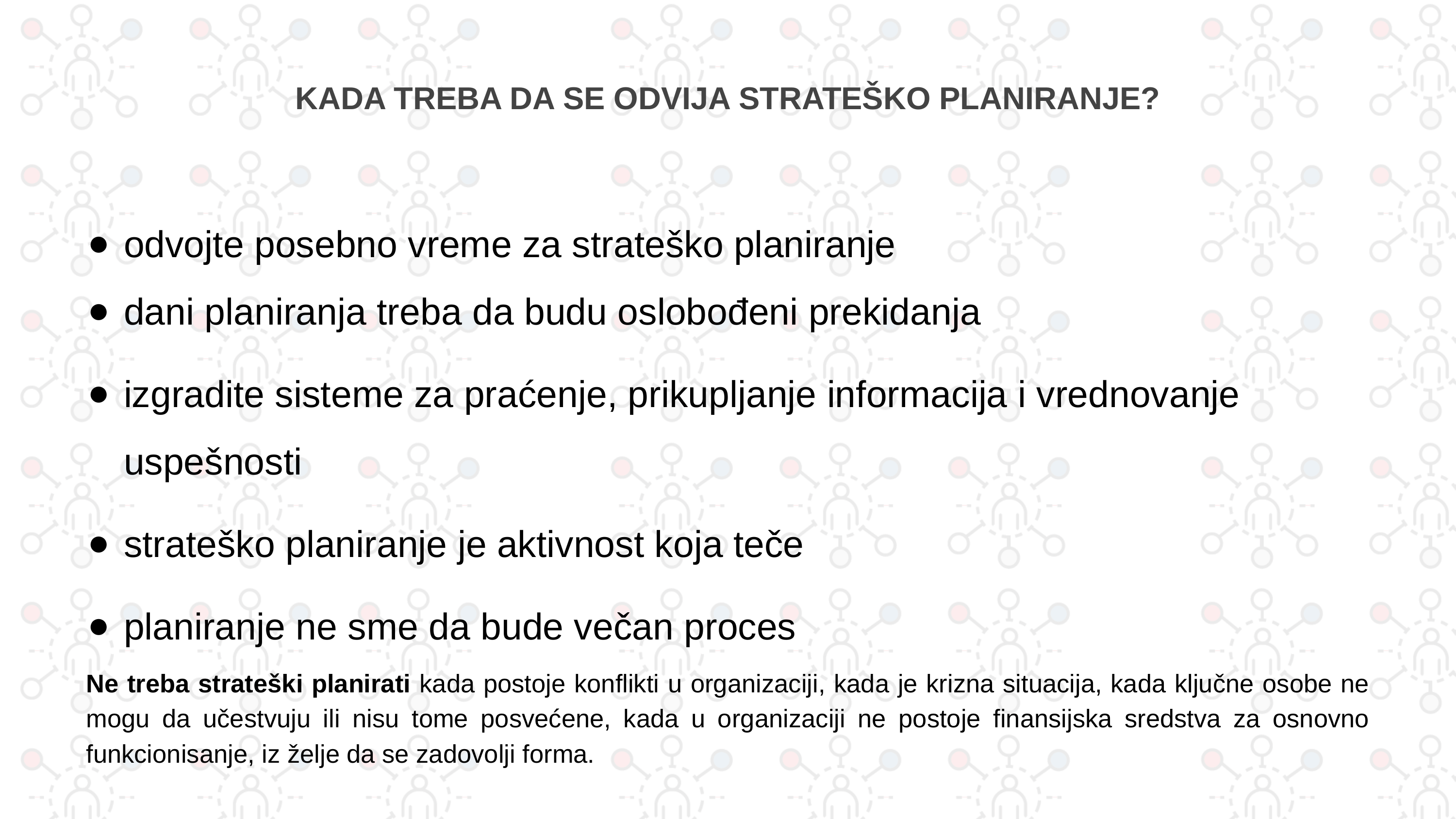

# KADA TREBA DA SE ODVIJA STRATEŠKO PLANIRANJE?
odvojte posebno vreme za strateško planiranje
dani planiranja treba da budu oslobođeni prekidanja
izgradite sisteme za praćenje, prikupljanje informacija i vrednovanje uspešnosti
strateško planiranje je aktivnost koja teče
planiranje ne sme da bude večan proces
Ne treba strateški planirati kada postoje konflikti u organizaciji, kada je krizna situacija, kada ključne osobe ne mogu da učestvuju ili nisu tome posvećene, kada u organizaciji ne postoje finansijska sredstva za osnovno funkcionisanje, iz želje da se zadovolji forma.